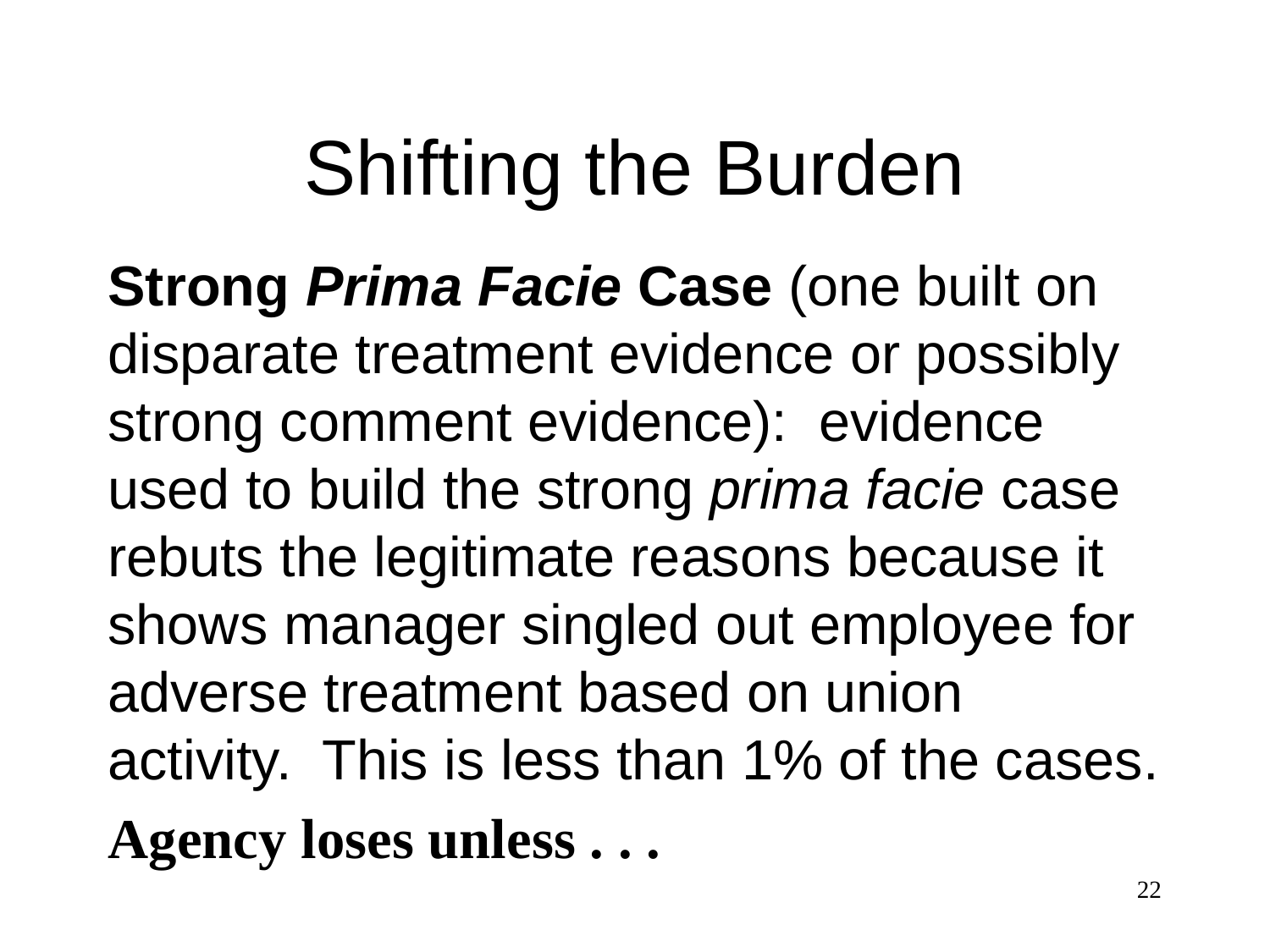

# Shifting the Burden
Strong Prima Facie Case (one built on disparate treatment evidence or possibly strong comment evidence):  evidence used to build the strong prima facie case rebuts the legitimate reasons because it shows manager singled out employee for adverse treatment based on union activity.  This is less than 1% of the cases.
Agency loses unless . . .

22